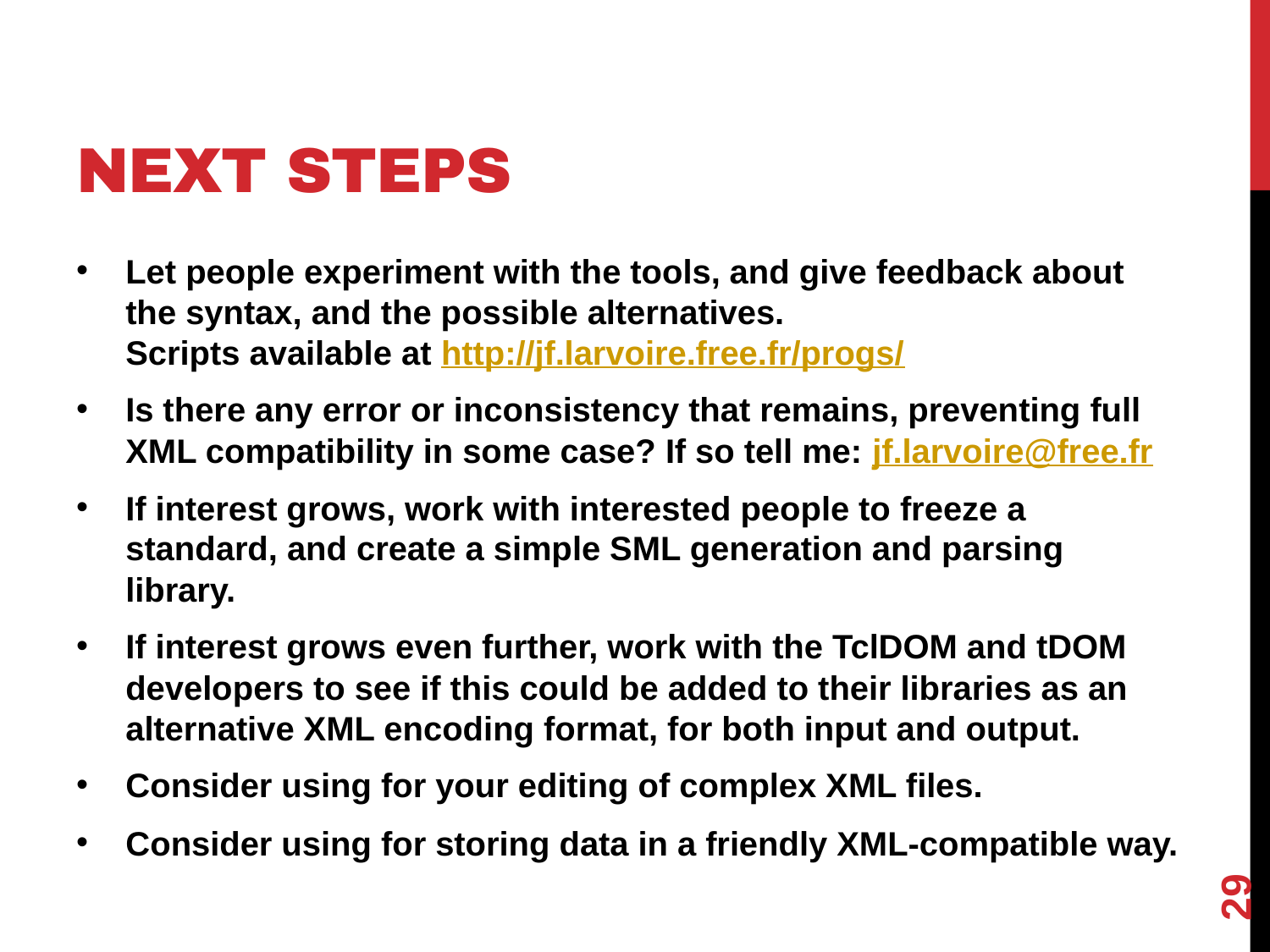

# Next Steps
Let people experiment with the tools, and give feedback about the syntax, and the possible alternatives.
Scripts available at http://jf.larvoire.free.fr/progs/
Is there any error or inconsistency that remains, preventing full XML compatibility in some case? If so tell me: jf.larvoire@free.fr
If interest grows, work with interested people to freeze a standard, and create a simple SML generation and parsing library.
If interest grows even further, work with the TclDOM and tDOM developers to see if this could be added to their libraries as an alternative XML encoding format, for both input and output.
Consider using for your editing of complex XML files.
Consider using for storing data in a friendly XML-compatible way.

29